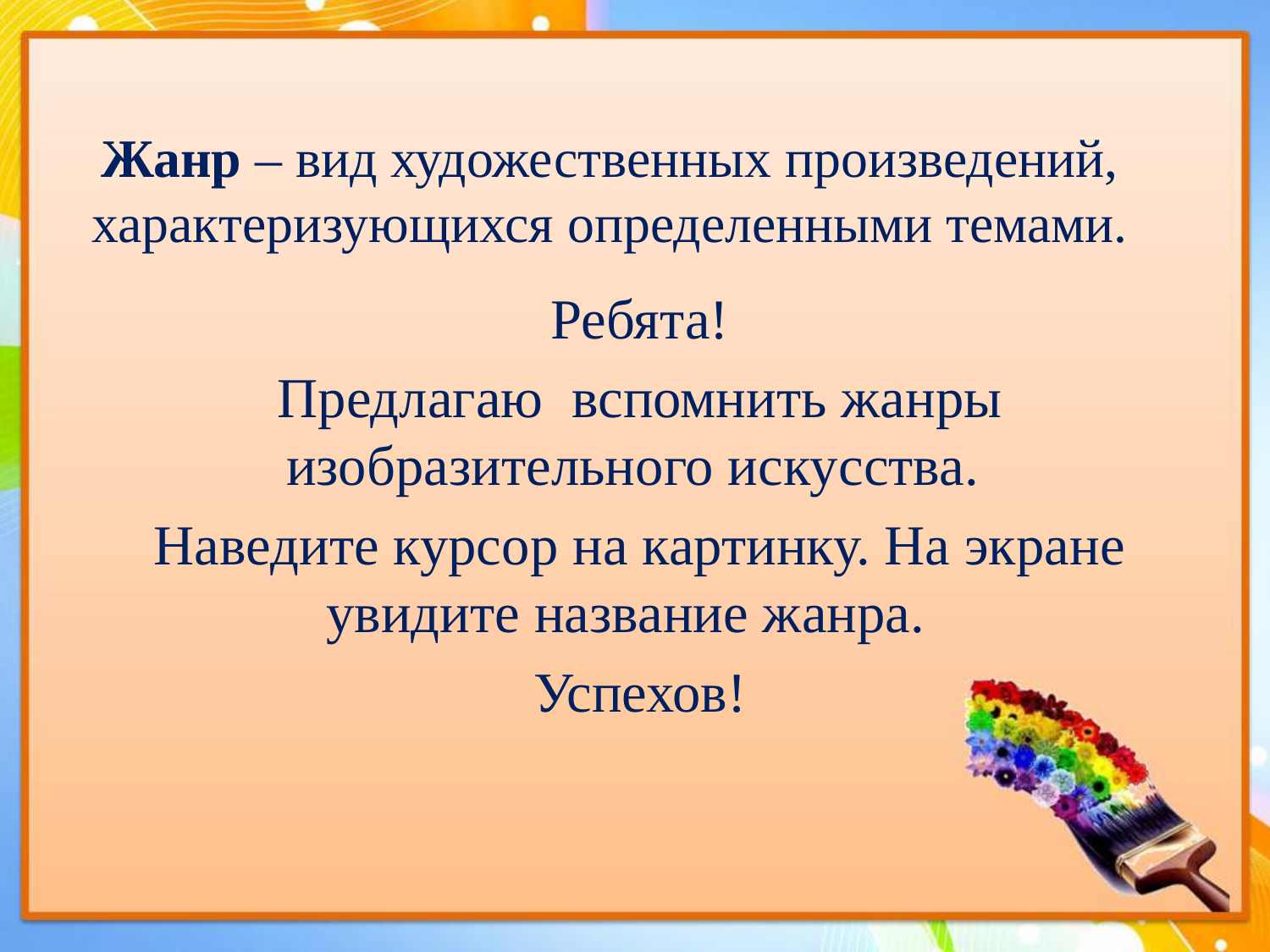

# Жанр – вид художественных произведений, характеризующихся определенными темами.
Ребята!
Предлагаю  вспомнить жанры изобразительного искусства.
Наведите курсор на картинку. На экране увидите название жанра.
Успехов!